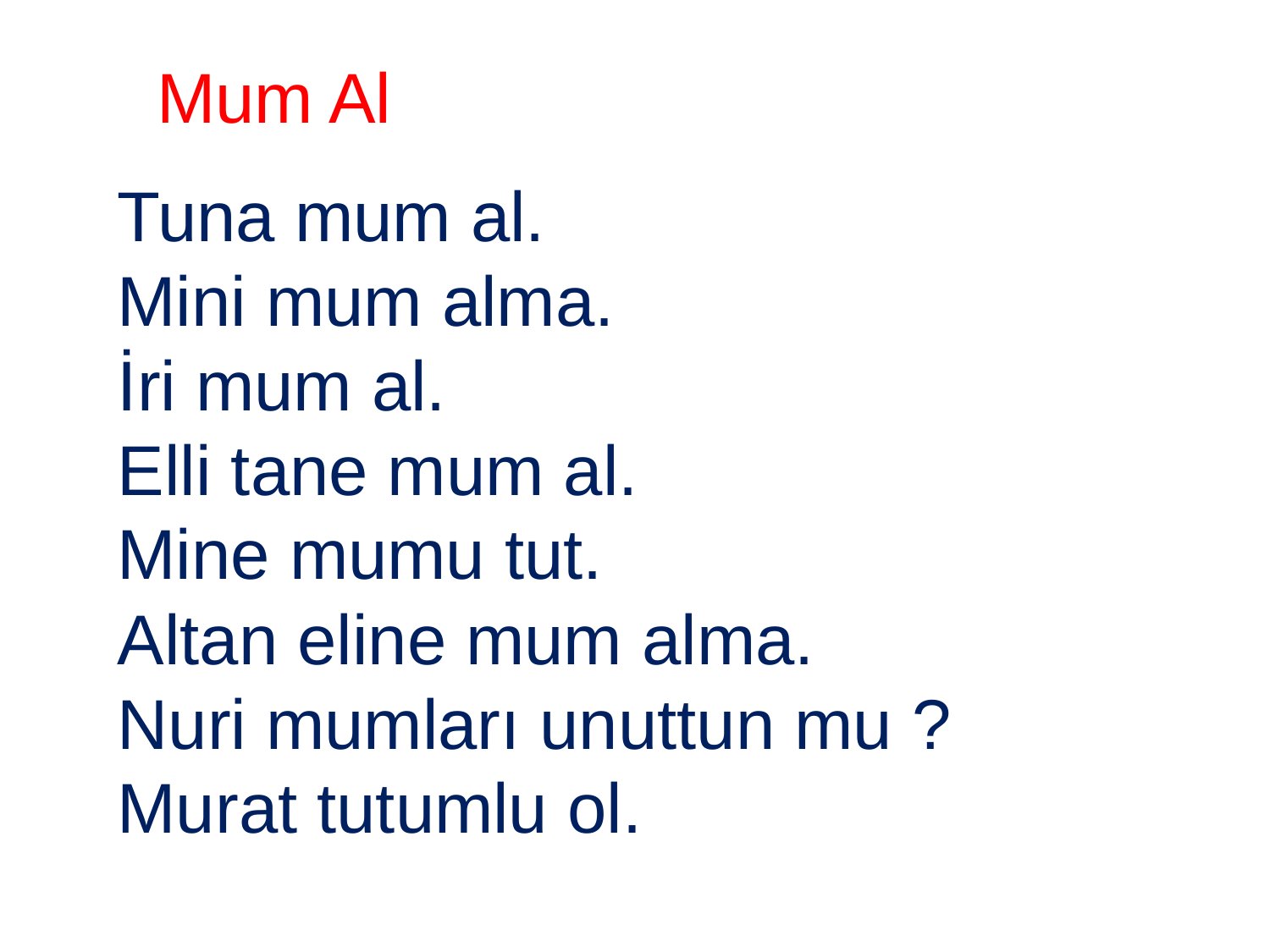

Mum Al

Tuna mum al.
Mini mum alma.
İri mum al.
Elli tane mum al.
Mine mumu tut.
Altan eline mum alma.
Nuri mumları unuttun mu ?
Murat tutumlu ol.